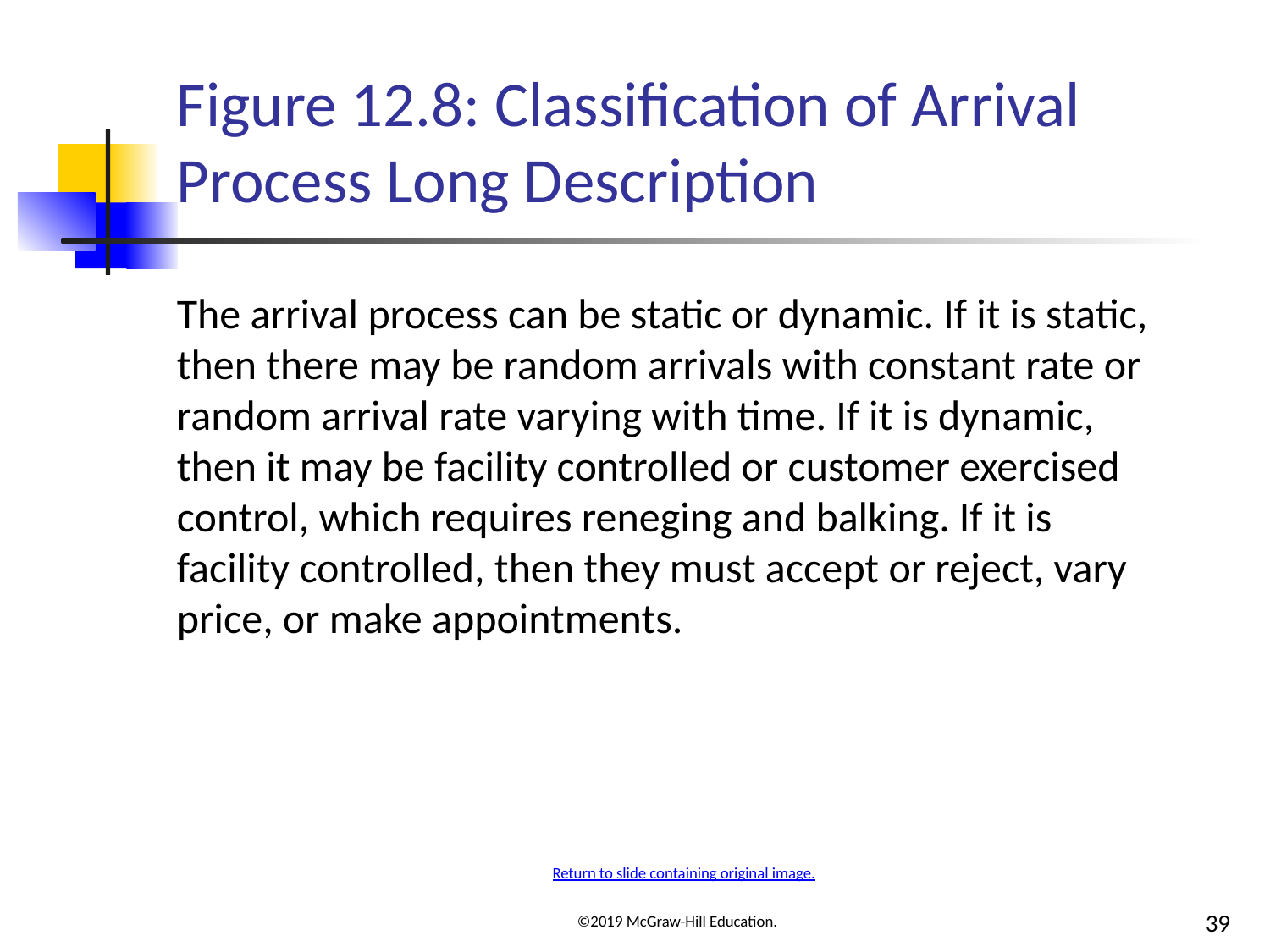

# Figure 12.8: Classification of Arrival Process Long Description
The arrival process can be static or dynamic. If it is static, then there may be random arrivals with constant rate or random arrival rate varying with time. If it is dynamic, then it may be facility controlled or customer exercised control, which requires reneging and balking. If it is facility controlled, then they must accept or reject, vary price, or make appointments.
Return to slide containing original image.